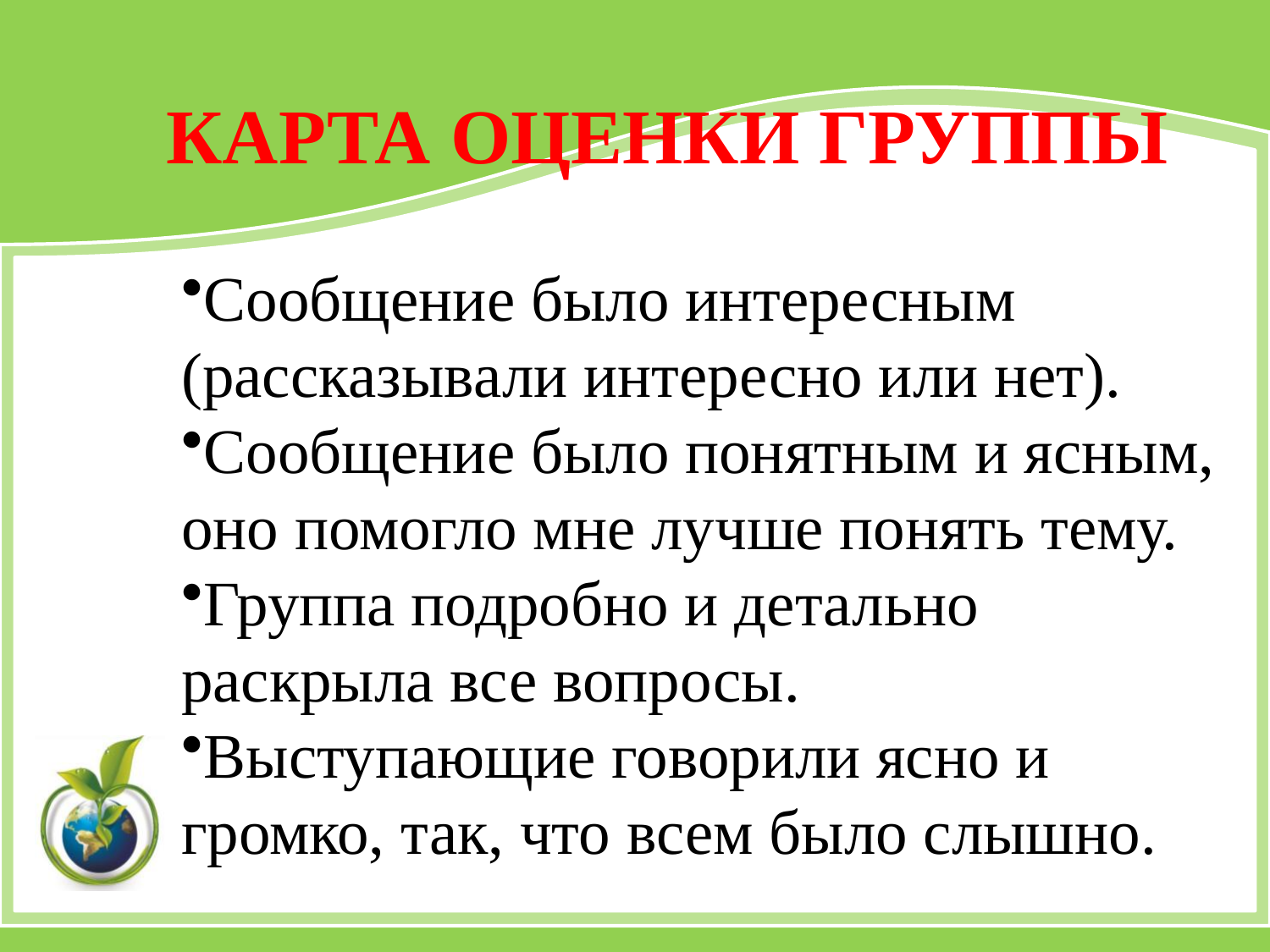

КАРТА ОЦЕНКИ ГРУППЫ
Сообщение было интересным (рассказывали интересно или нет).
Сообщение было понятным и ясным, оно помогло мне лучше понять тему.
Группа подробно и детально раскрыла все вопросы.
Выступающие говорили ясно и громко, так, что всем было слышно.